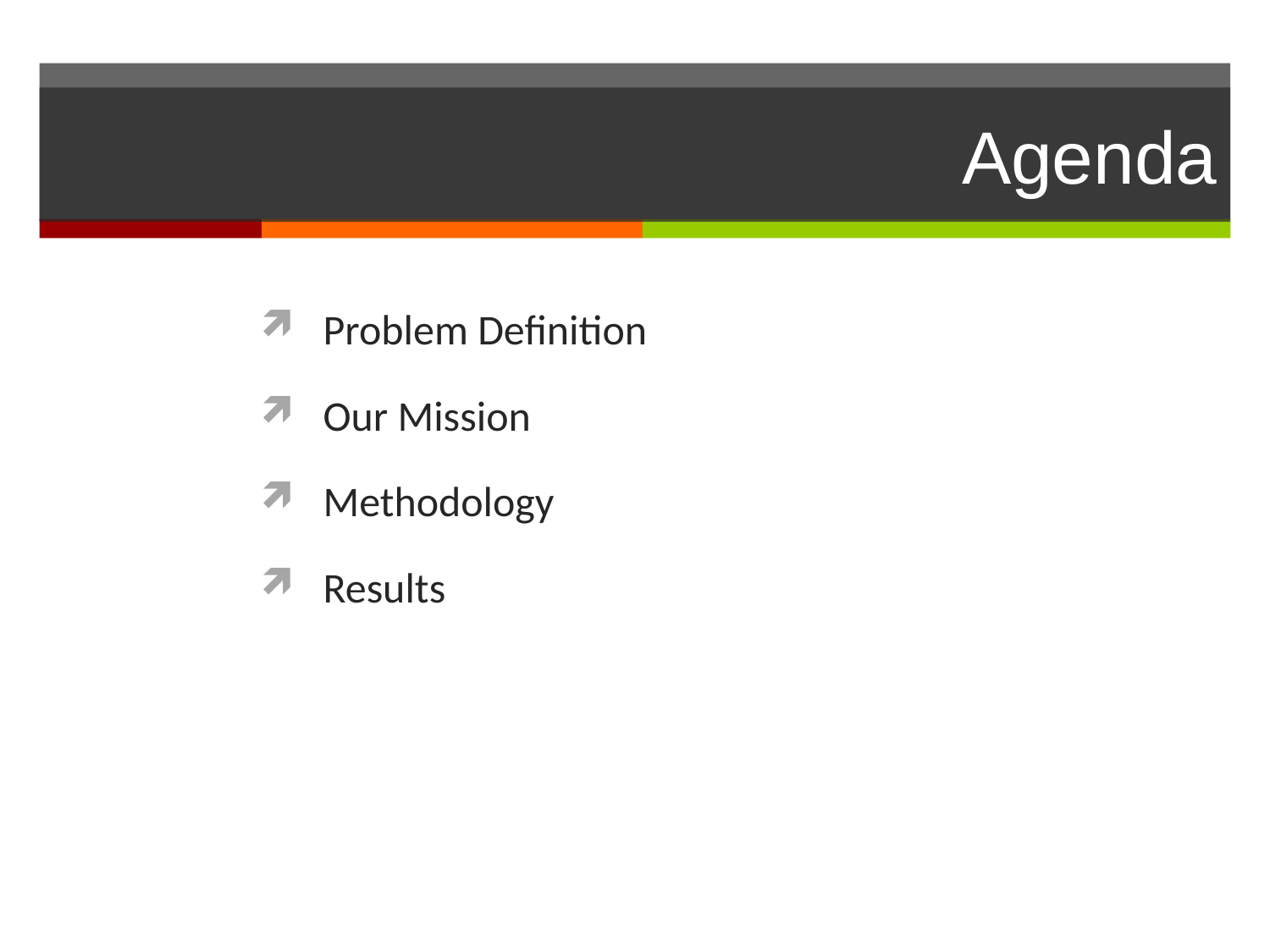

# Agenda
Problem Definition
Our Mission
Methodology
Results